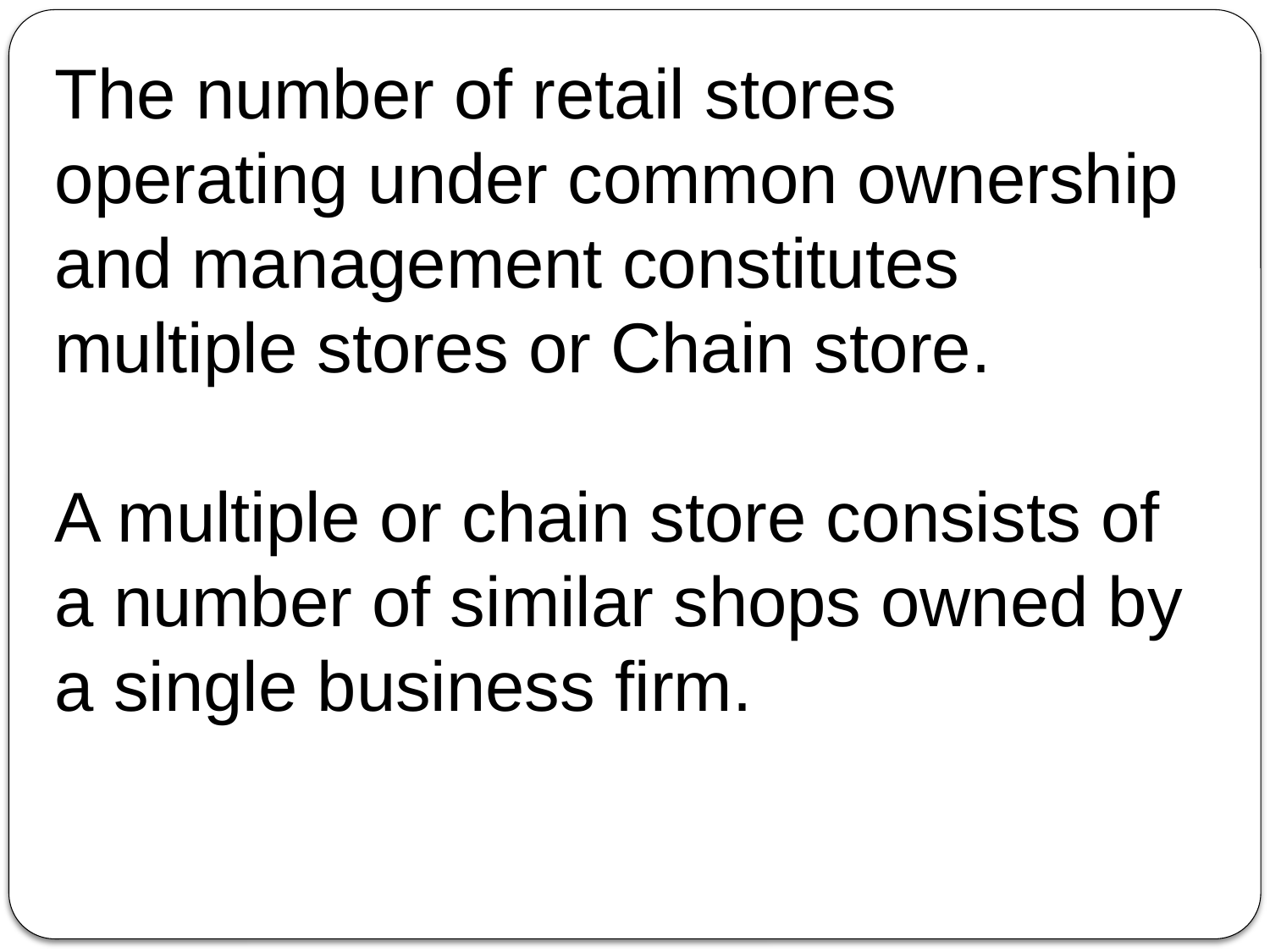

The number of retail stores operating under common ownership and management constitutes multiple stores or Chain store.

A multiple or chain store consists of a number of similar shops owned by a single business firm.